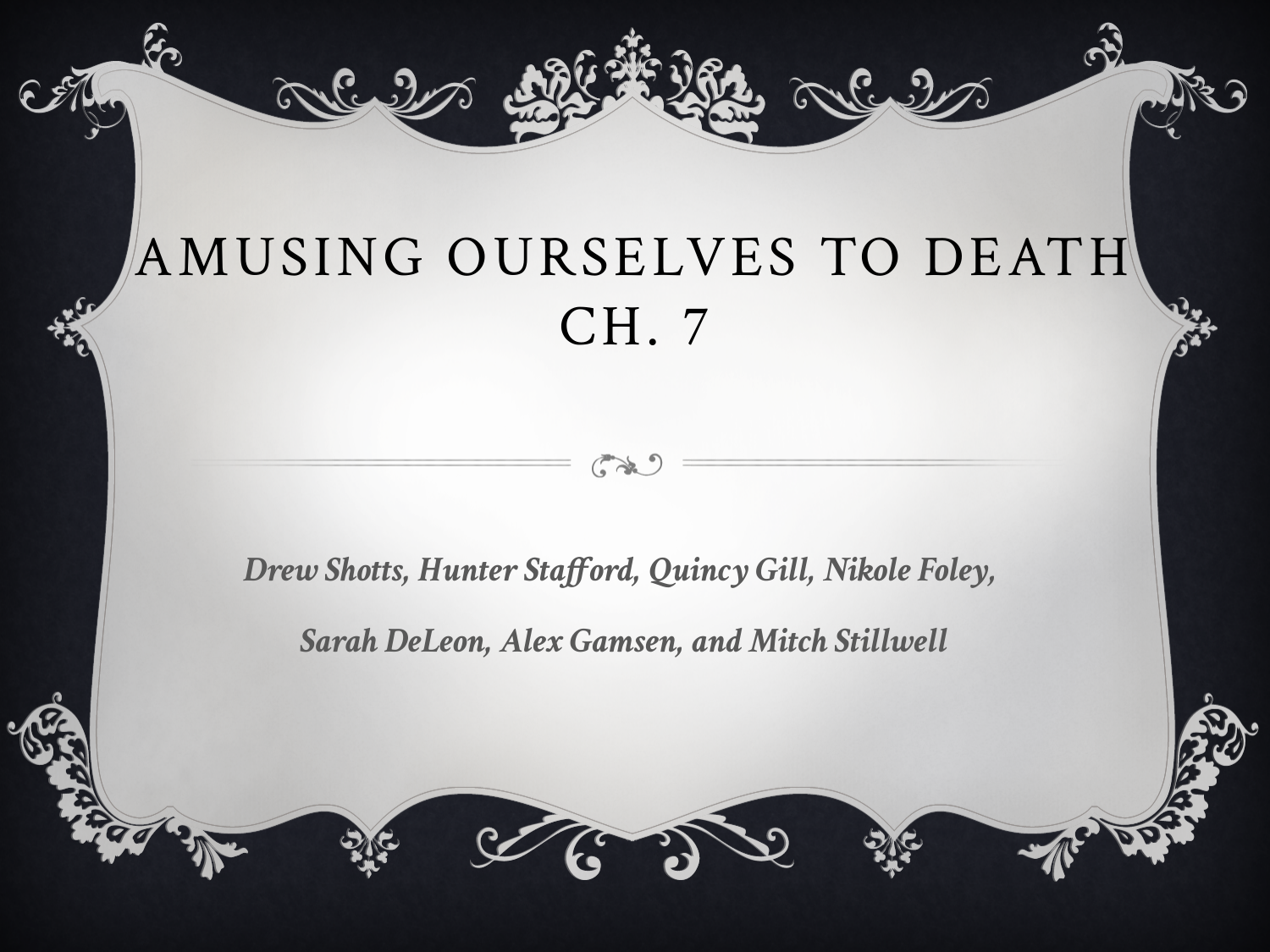

# Amusing Ourselves to Death Ch. 7
Drew Shotts, Hunter Stafford, Quincy Gill, Nikole Foley,
Sarah DeLeon, Alex Gamsen, and Mitch Stillwell